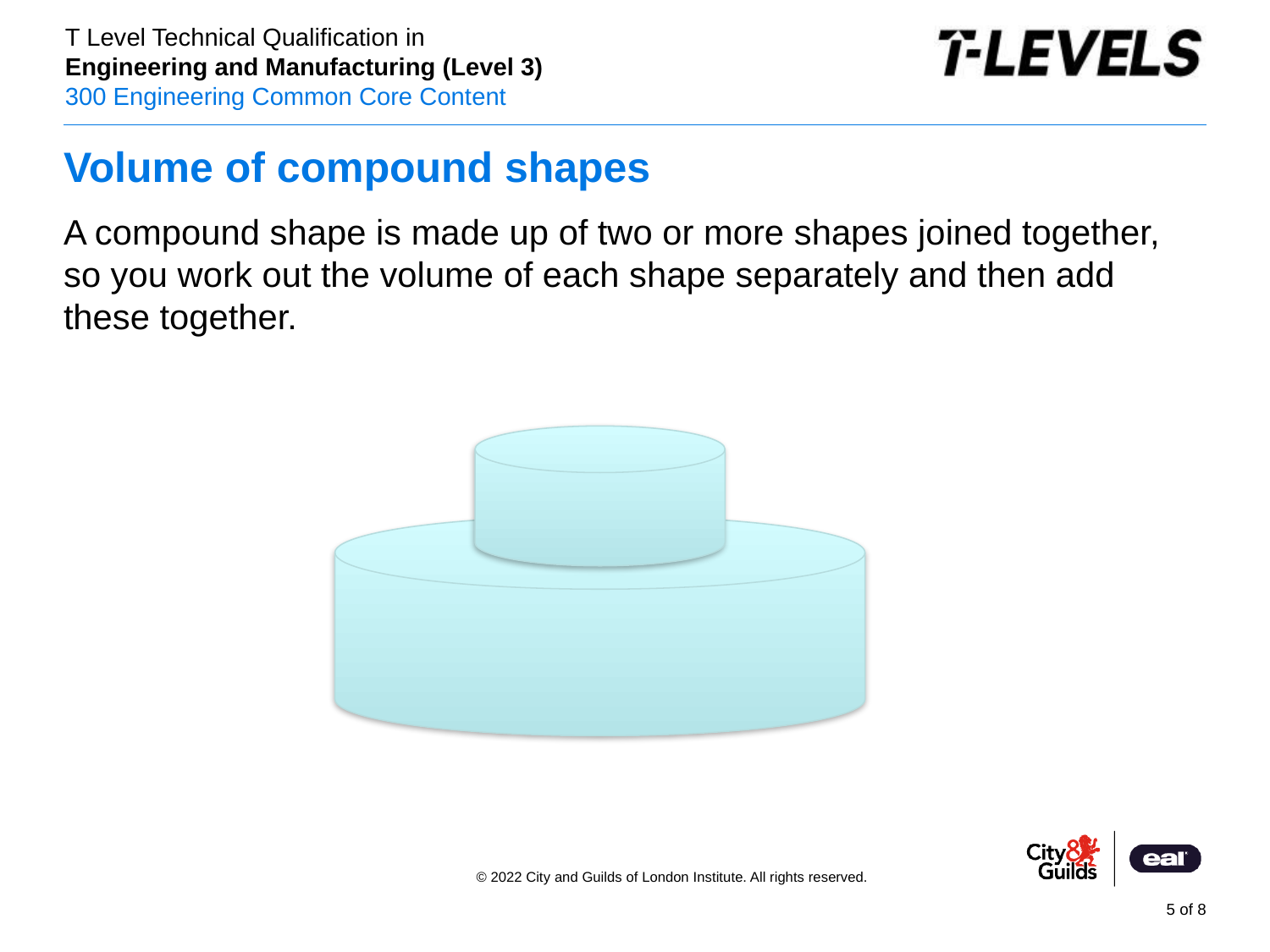

# Volume of compound shapes
A compound shape is made up of two or more shapes joined together, so you work out the volume of each shape separately and then add
these together.